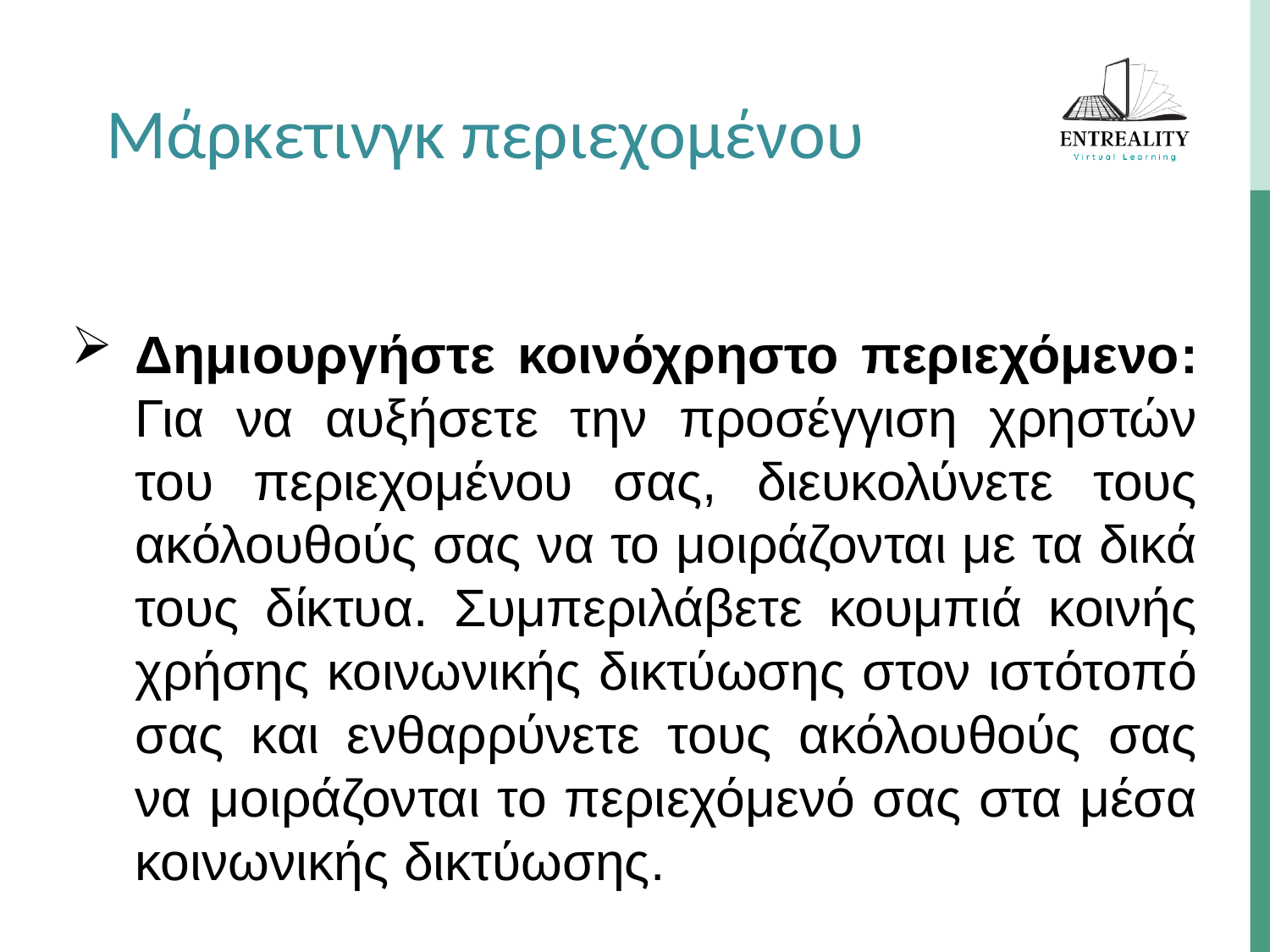

Μάρκετινγκ περιεχομένου

Δημιουργήστε κοινόχρηστο περιεχόμενο: Για να αυξήσετε την προσέγγιση χρηστών του περιεχομένου σας, διευκολύνετε τους ακόλουθούς σας να το μοιράζονται με τα δικά τους δίκτυα. Συμπεριλάβετε κουμπιά κοινής χρήσης κοινωνικής δικτύωσης στον ιστότοπό σας και ενθαρρύνετε τους ακόλουθούς σας να μοιράζονται το περιεχόμενό σας στα μέσα κοινωνικής δικτύωσης.